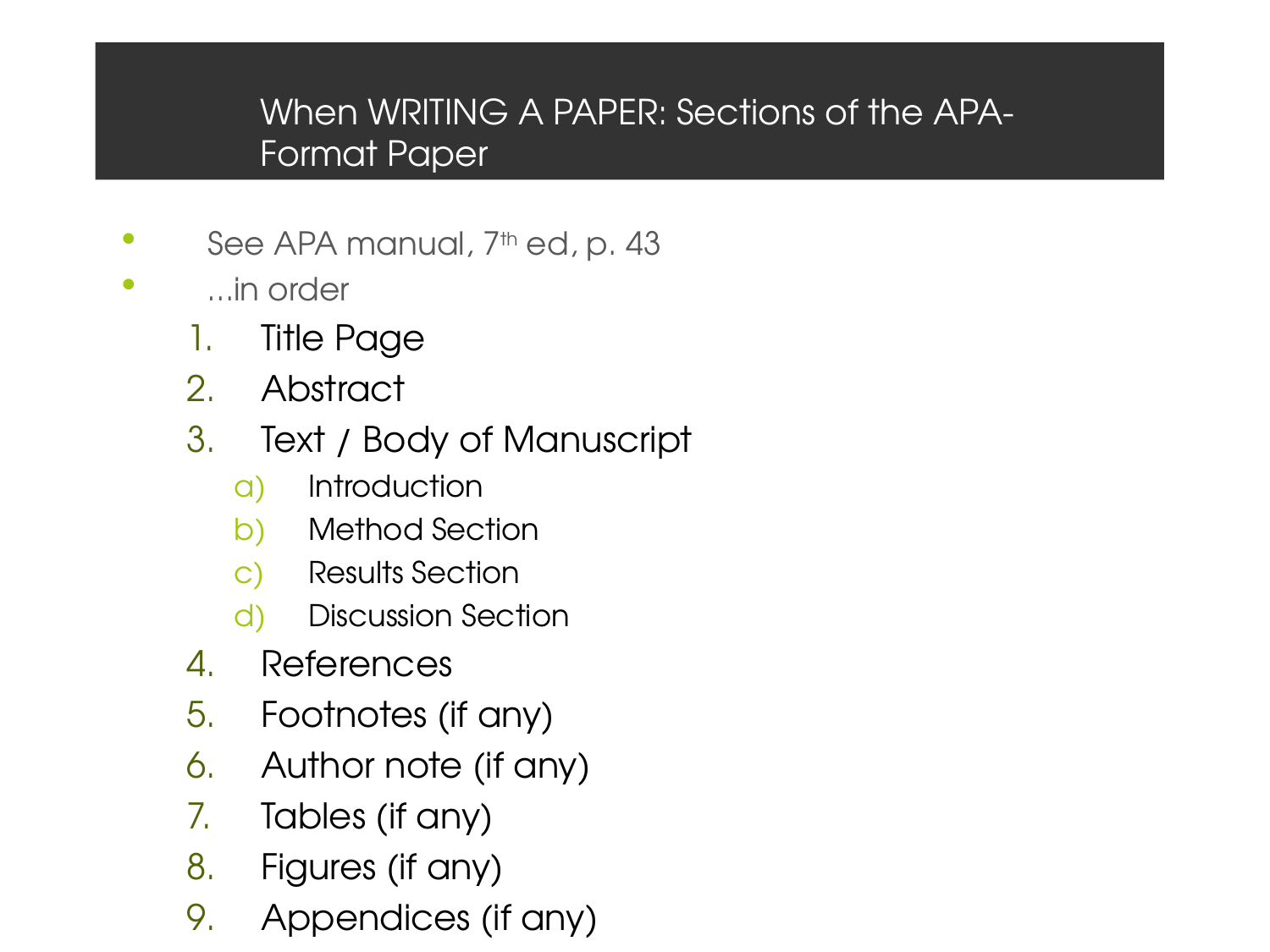

# When WRITING A PAPER: Sections of the APA-Format Paper

See APA manual, 7th ed, p. 43
…in order
Title Page
Abstract
Text / Body of Manuscript
Introduction
Method Section
Results Section
Discussion Section
References
Footnotes (if any)
Author note (if any)
Tables (if any)
Figures (if any)
Appendices (if any)